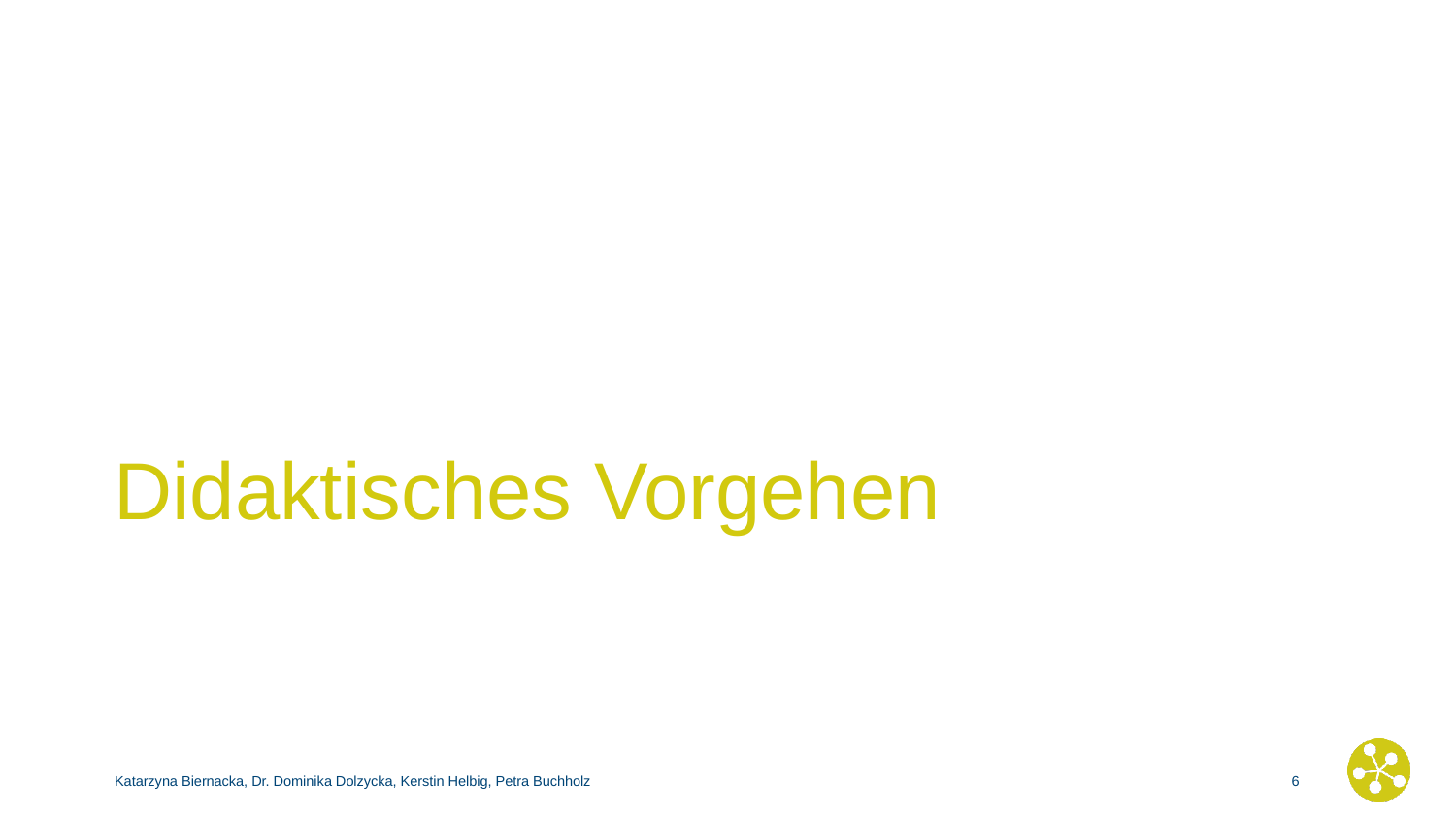

# Didaktisches Vorgehen

Katarzyna Biernacka, Dr. Dominika Dolzycka, Kerstin Helbig, Petra Buchholz
6